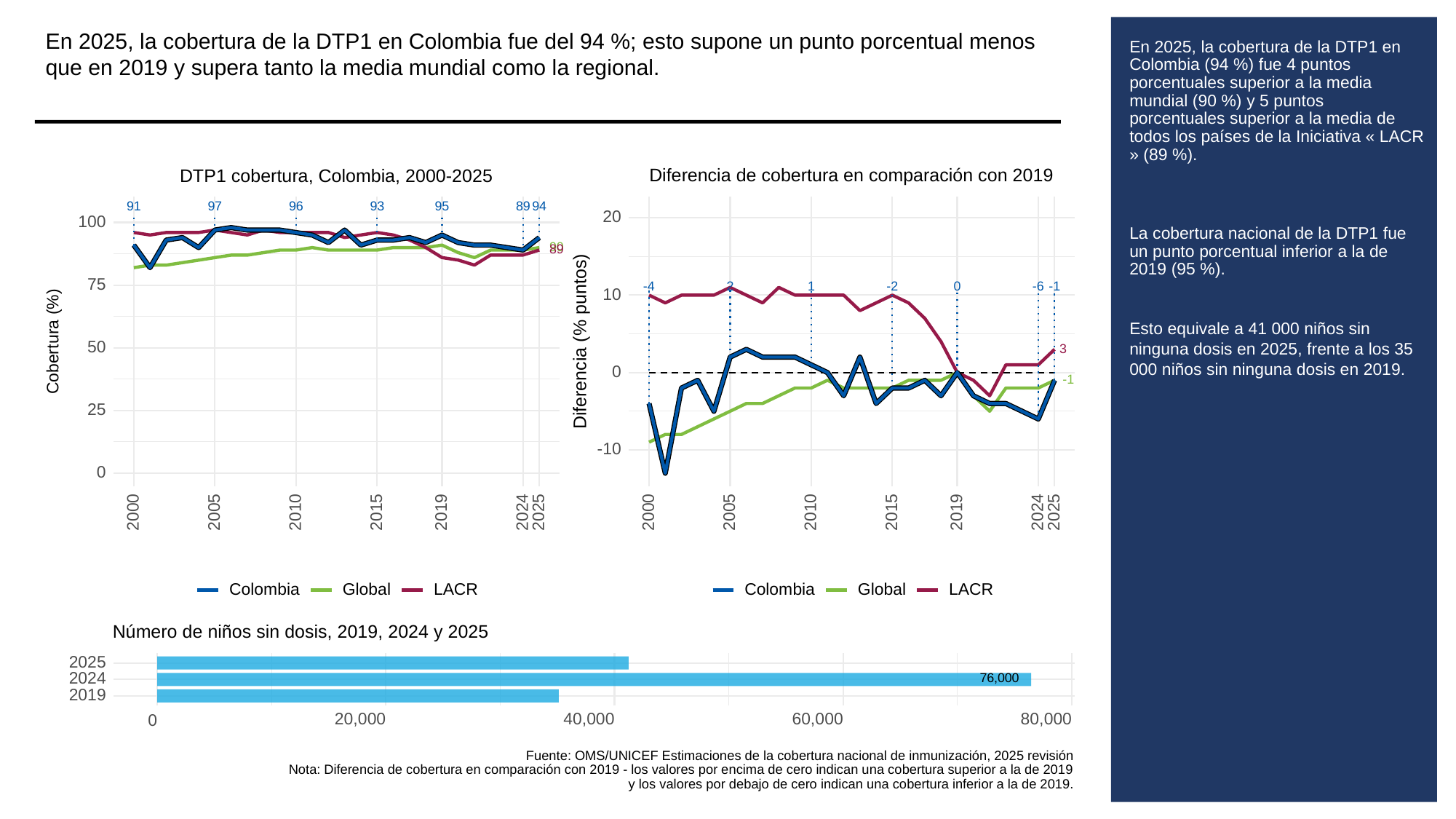

En 2025, la cobertura de la DTP1 en Colombia fue del 94 %; esto supone un punto porcentual menos que en 2019 y supera tanto la media mundial como la regional.
# En 2025, la cobertura de la DTP1 en Colombia (94 %) fue 4 puntos porcentuales superior a la media mundial (90 %) y 5 puntos porcentuales superior a la media de todos los países de la Iniciativa « LACR » (89 %).

La cobertura nacional de la DTP1 fue un punto porcentual inferior a la de 2019 (95 %).

Esto equivale a 41 000 niños sin ninguna dosis en 2025, frente a los 35 000 niños sin ninguna dosis en 2019.

Diferencia de cobertura en comparación con 2019
DTP1 cobertura, Colombia, 2000-2025

93
91
97
96
95
89
94
20
100

90

89

75
0
-6
2
1
-2
-1
-4

10

Diferencia (% puntos)
Cobertura (%)

50
3

0

-1

25

-10

0

2000
2005
2010
2015
2019
2024
2025
2000
2005
2010
2015
2019
2024
2025
Colombia
Global
LACR
Colombia
Global
LACR

Número de niños sin dosis, 2019, 2024 y 2025

2025

76,000
2024

2019

20,000
40,000
60,000
80,000
0
Fuente: OMS/UNICEF Estimaciones de la cobertura nacional de inmunización, 2025 revisión
Nota: Diferencia de cobertura en comparación con 2019 - los valores por encima de cero indican una cobertura superior a la de 2019
y los valores por debajo de cero indican una cobertura inferior a la de 2019.